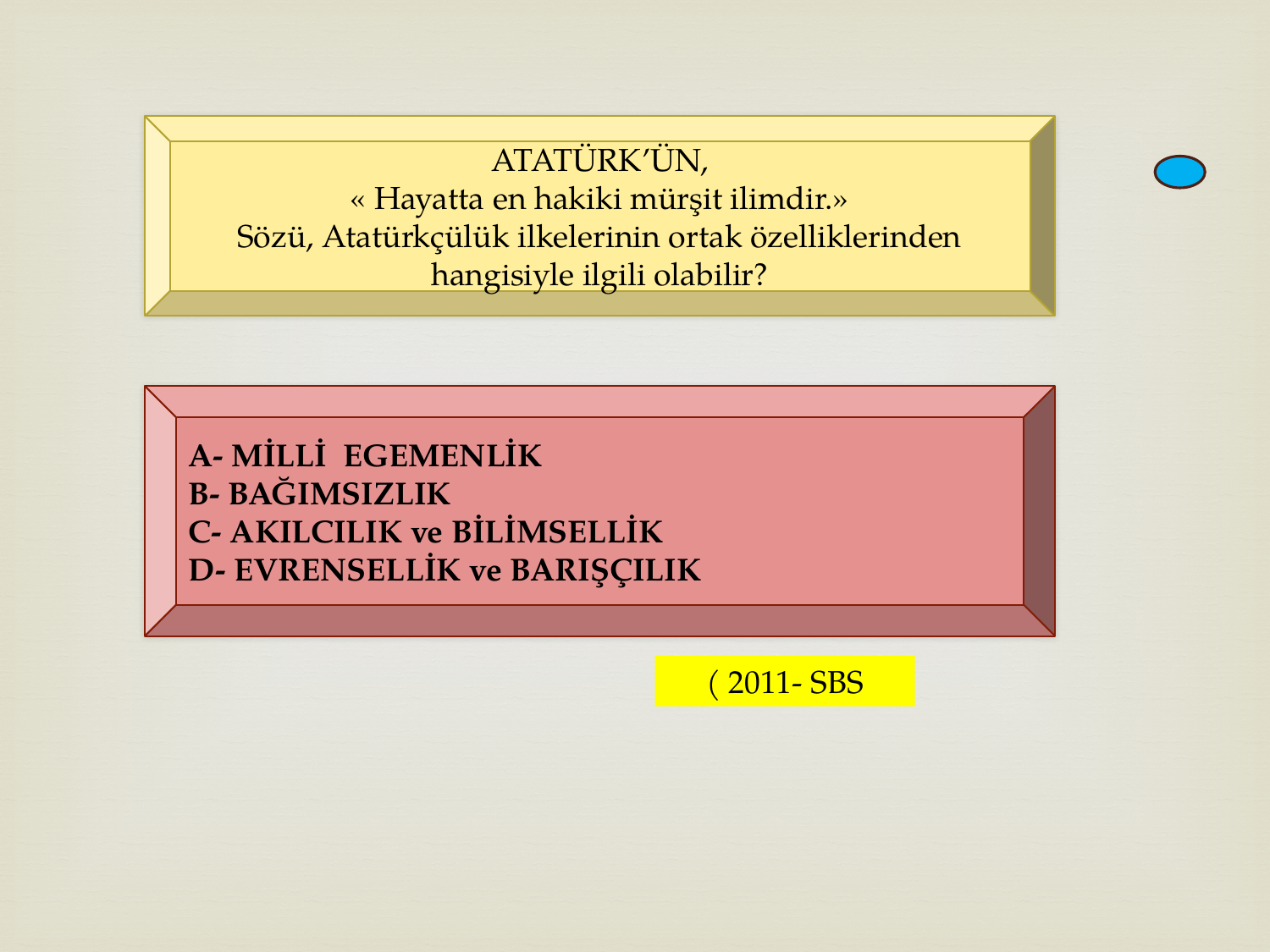

ATATÜRK’ÜN,
« Hayatta en hakiki mürşit ilimdir.»
Sözü, Atatürkçülük ilkelerinin ortak özelliklerinden hangisiyle ilgili olabilir?

A- MİLLİ  EGEMENLİK
B- BAĞIMSIZLIK
C- AKILCILIK ve BİLİMSELLİK
D- EVRENSELLİK ve BARIŞÇILIK
( 2011- SBS